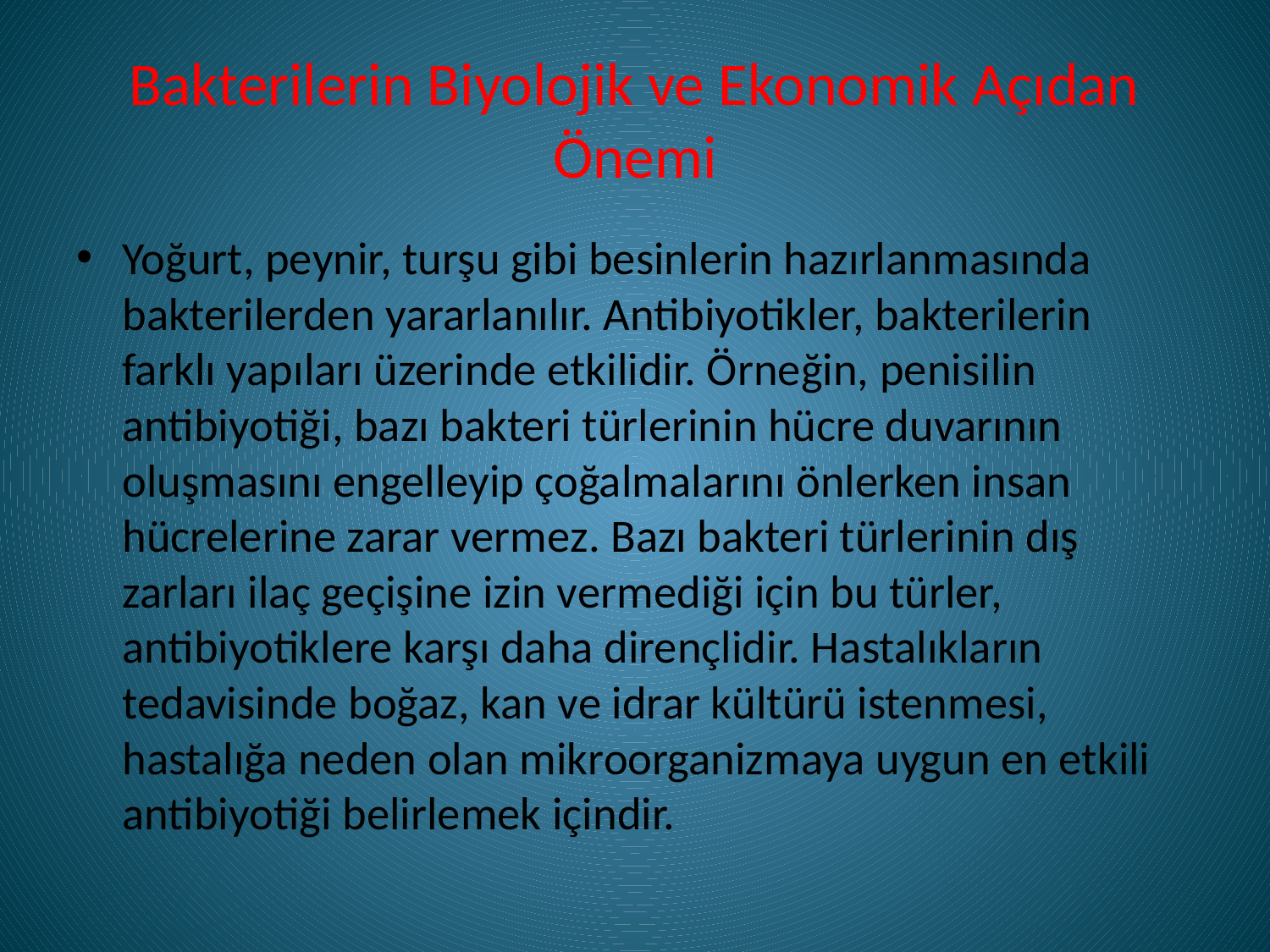

# Bakterilerin Biyolojik ve Ekonomik Açıdan Önemi
Yoğurt, peynir, turşu gibi besinlerin hazırlanmasında bakterilerden yararlanılır. Antibiyotikler, bakterilerin farklı yapıları üzerinde etkilidir. Örneğin, penisilin antibiyotiği, bazı bakteri türlerinin hücre duvarının oluşmasını engelleyip çoğalmalarını önlerken insan hücrelerine zarar vermez. Bazı bakteri türlerinin dış zarları ilaç geçişine izin vermediği için bu türler, antibiyotiklere karşı daha dirençlidir. Hastalıkların tedavisinde boğaz, kan ve idrar kültürü istenmesi, hastalığa neden olan mikroorganizmaya uygun en etkili antibiyotiği belirlemek içindir.